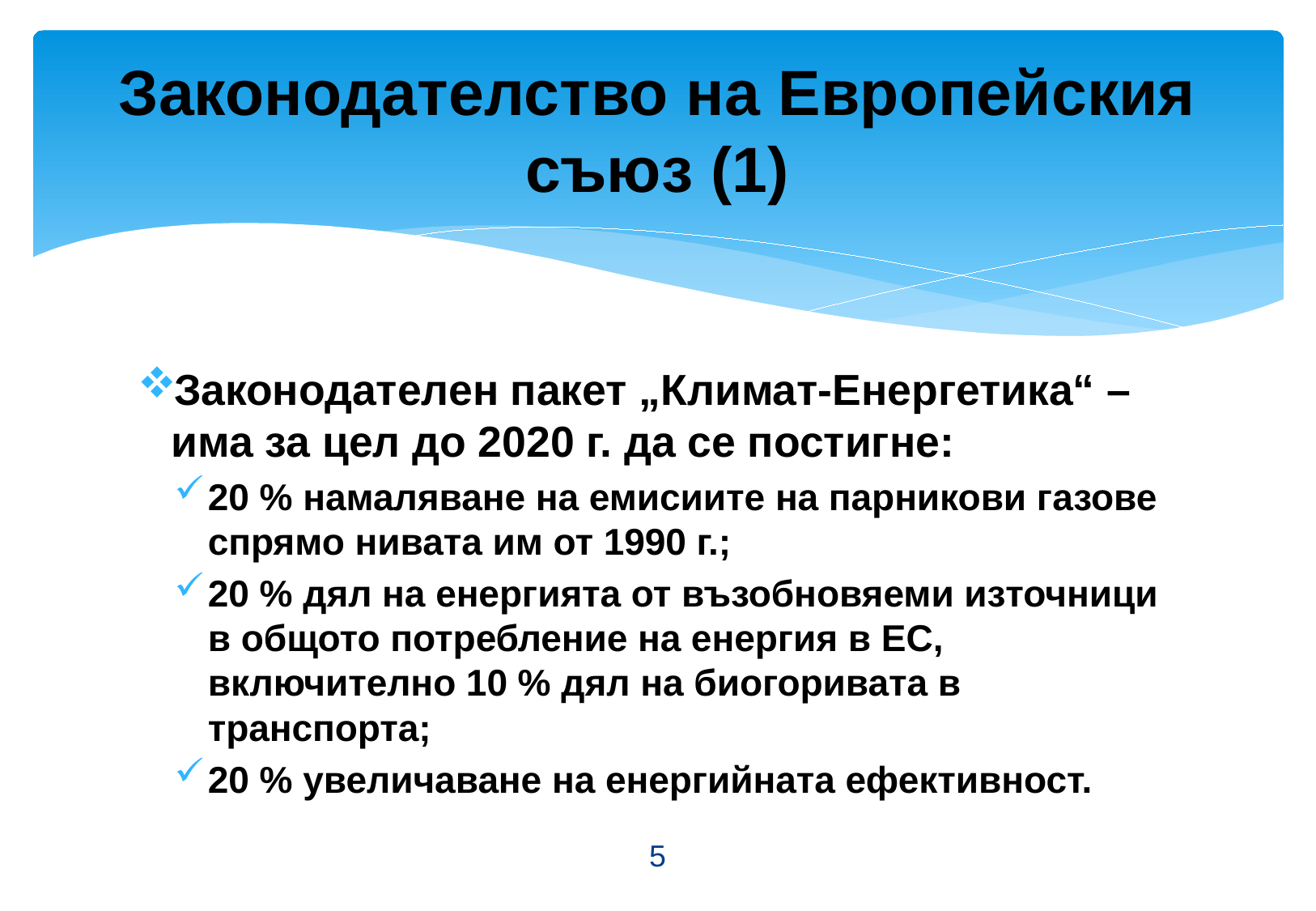

# Законодателство на Европейския съюз (1)
Законодателен пакет „Климат-Енергетика“ – има за цел до 2020 г. да се постигне:
20 % намаляване на емисиите на парникови газове спрямо нивата им от 1990 г.;
20 % дял на енергията от възобновяеми източници в общото потребление на енергия в ЕС, включително 10 % дял на биогоривата в транспорта;
20 % увеличаване на енергийната ефективност.

5